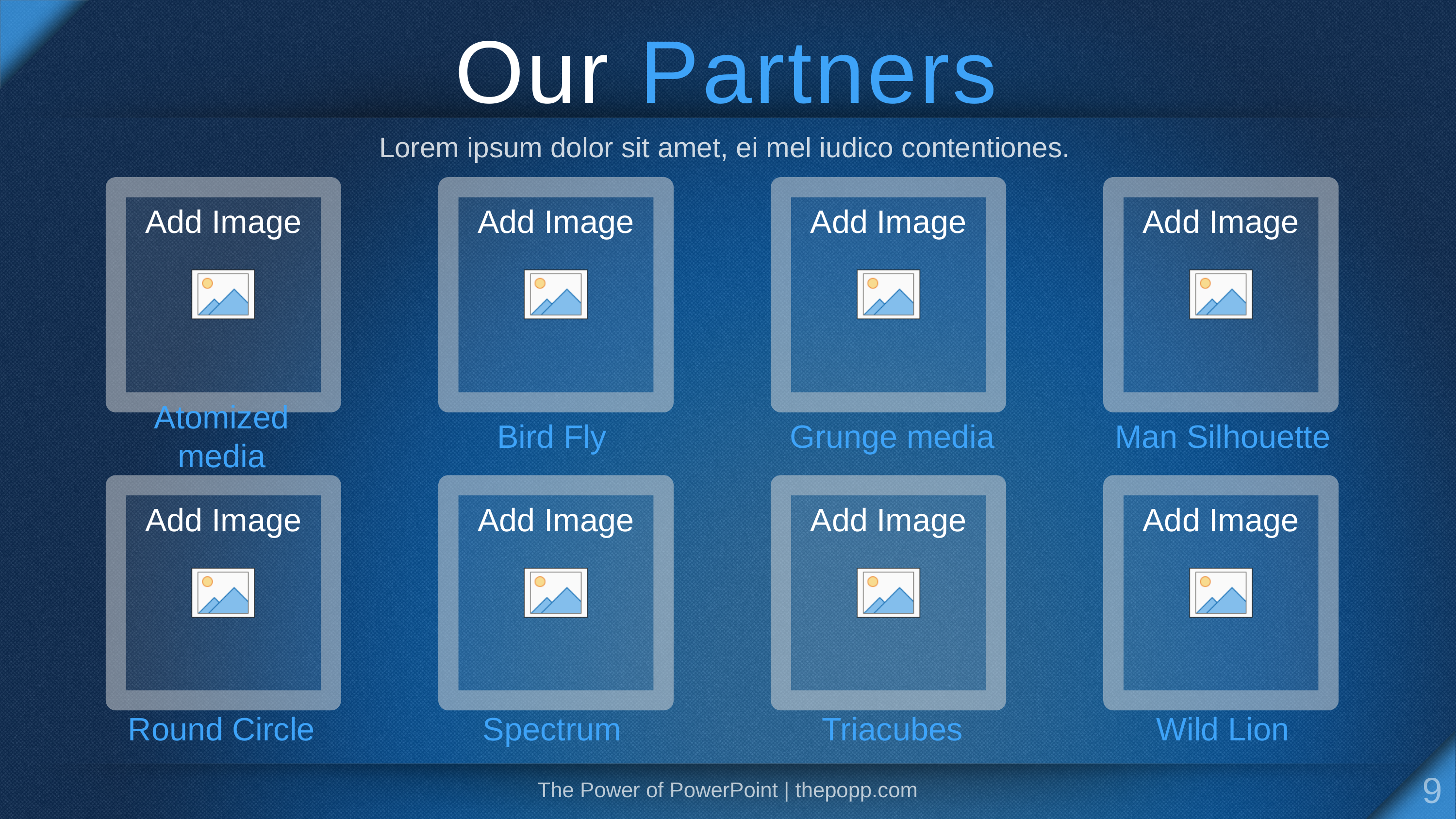

# Our Partners
Lorem ipsum dolor sit amet, ei mel iudico contentiones.

Atomized media
Bird Fly
Grunge media
Man Silhouette

Round Circle
Spectrum
Triacubes
Wild Lion
9
The Power of PowerPoint | thepopp.com